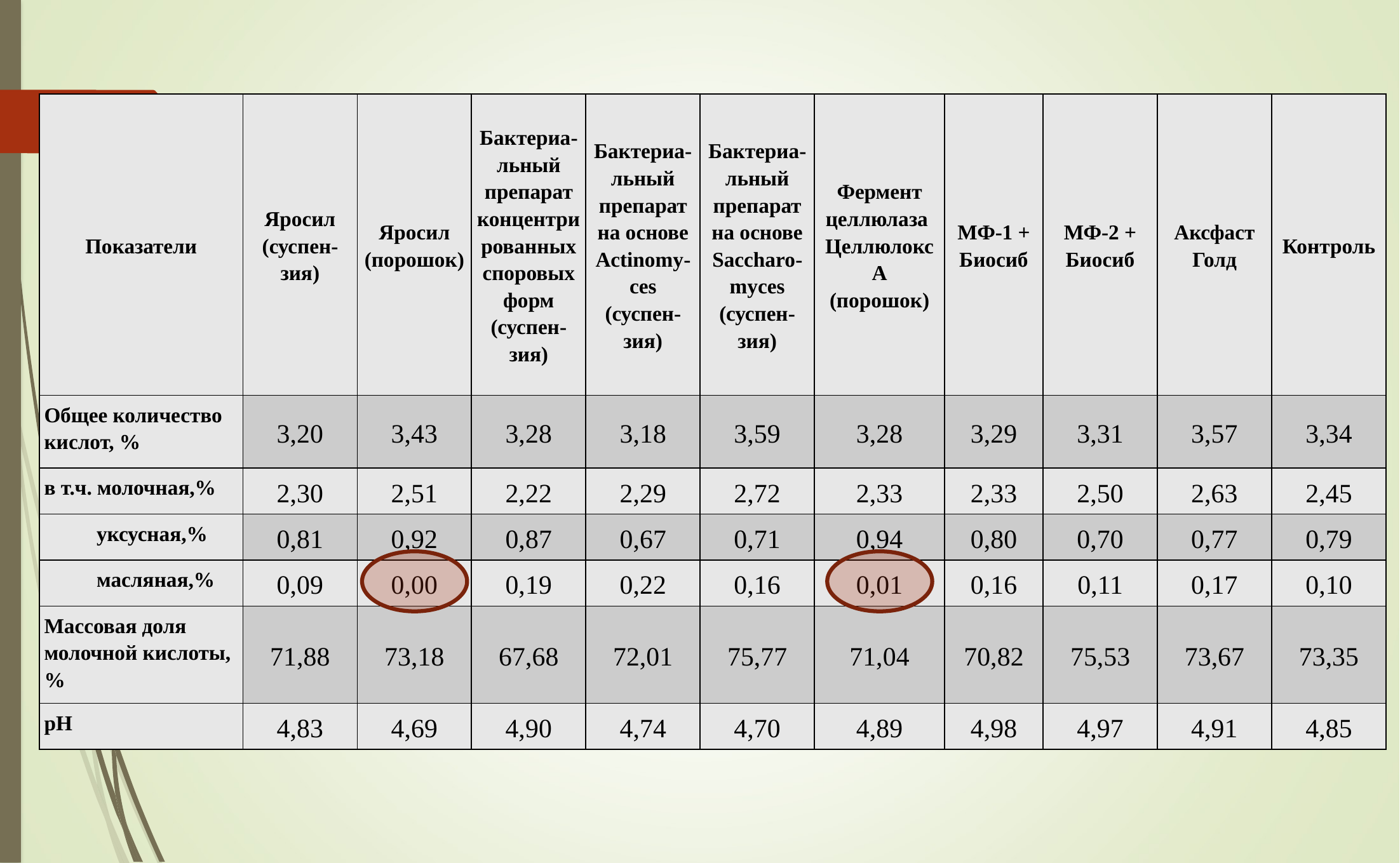

| Показатели | Яросил (суспен-зия) | Яросил (порошок) | Бактериа-льный препарат концентрированных споровых форм (суспен-зия) | Бактериа-льный препарат на основе Actinomy-ces (суспен-зия) | Бактериа-льный препарат на основе Saccharo-myces (суспен-зия) | Фермент целлюлаза Целлюлокс А (порошок) | МФ-1 + Биосиб | МФ-2 + Биосиб | Аксфаст Голд | Контроль |
| --- | --- | --- | --- | --- | --- | --- | --- | --- | --- | --- |
| Общее количество кислот, % | 3,20 | 3,43 | 3,28 | 3,18 | 3,59 | 3,28 | 3,29 | 3,31 | 3,57 | 3,34 |
| в т.ч. молочная,% | 2,30 | 2,51 | 2,22 | 2,29 | 2,72 | 2,33 | 2,33 | 2,50 | 2,63 | 2,45 |
| уксусная,% | 0,81 | 0,92 | 0,87 | 0,67 | 0,71 | 0,94 | 0,80 | 0,70 | 0,77 | 0,79 |
| масляная,% | 0,09 | 0,00 | 0,19 | 0,22 | 0,16 | 0,01 | 0,16 | 0,11 | 0,17 | 0,10 |
| Массовая доля молочной кислоты, % | 71,88 | 73,18 | 67,68 | 72,01 | 75,77 | 71,04 | 70,82 | 75,53 | 73,67 | 73,35 |
| pH | 4,83 | 4,69 | 4,90 | 4,74 | 4,70 | 4,89 | 4,98 | 4,97 | 4,91 | 4,85 |